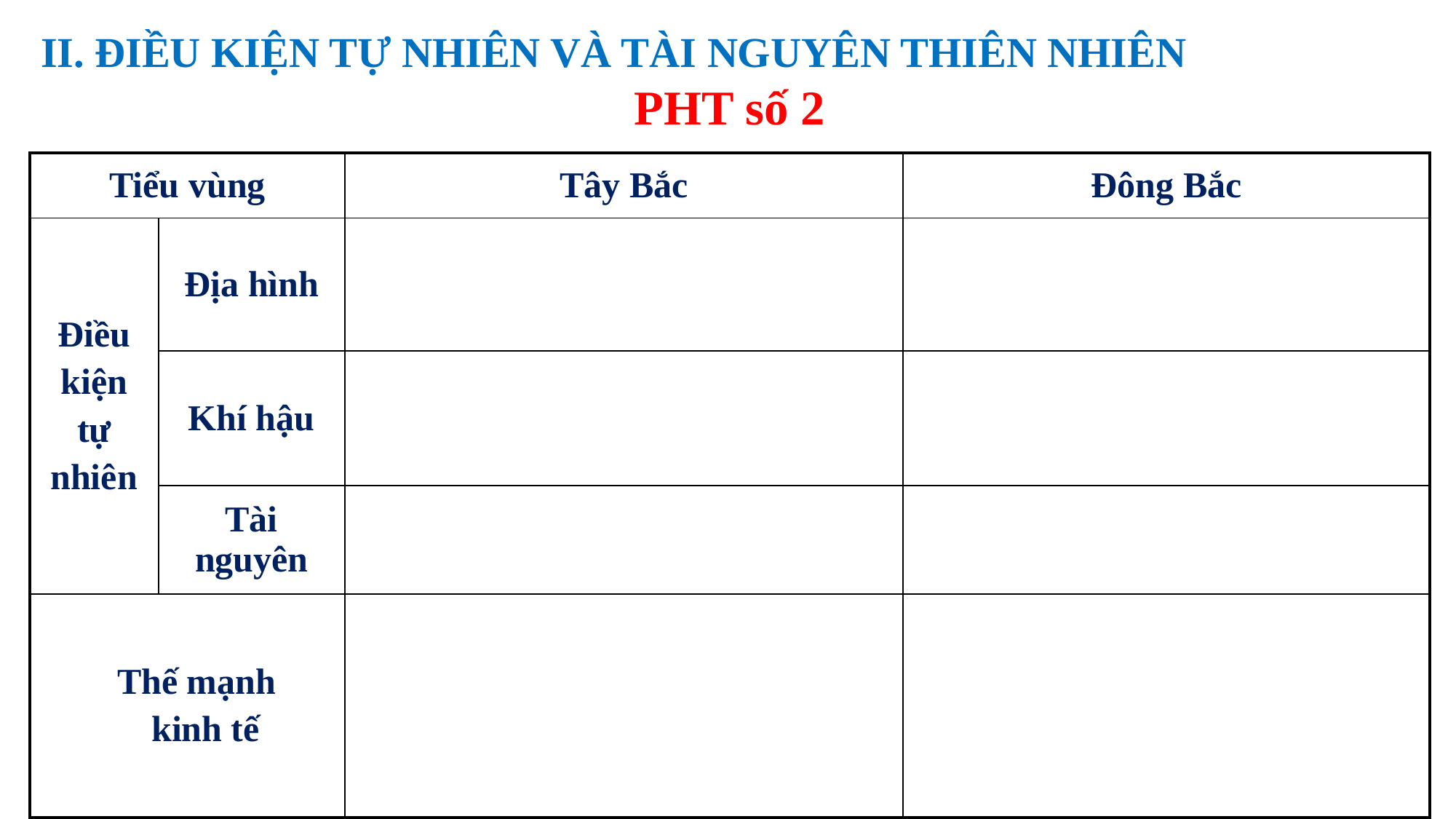

II. ĐIỀU KIỆN TỰ NHIÊN VÀ TÀI NGUYÊN THIÊN NHIÊN
PHT số 2

| Tiểu vùng |  | Tây Bắc | Đông Bắc |
| --- | --- | --- | --- |
| Điều kiện tự nhiên | Địa hình |  |  |
|  | Khí hậu |  |  |
|  | Tài nguyên |  |  |
| Thế mạnh kinh tế |  |  |  |